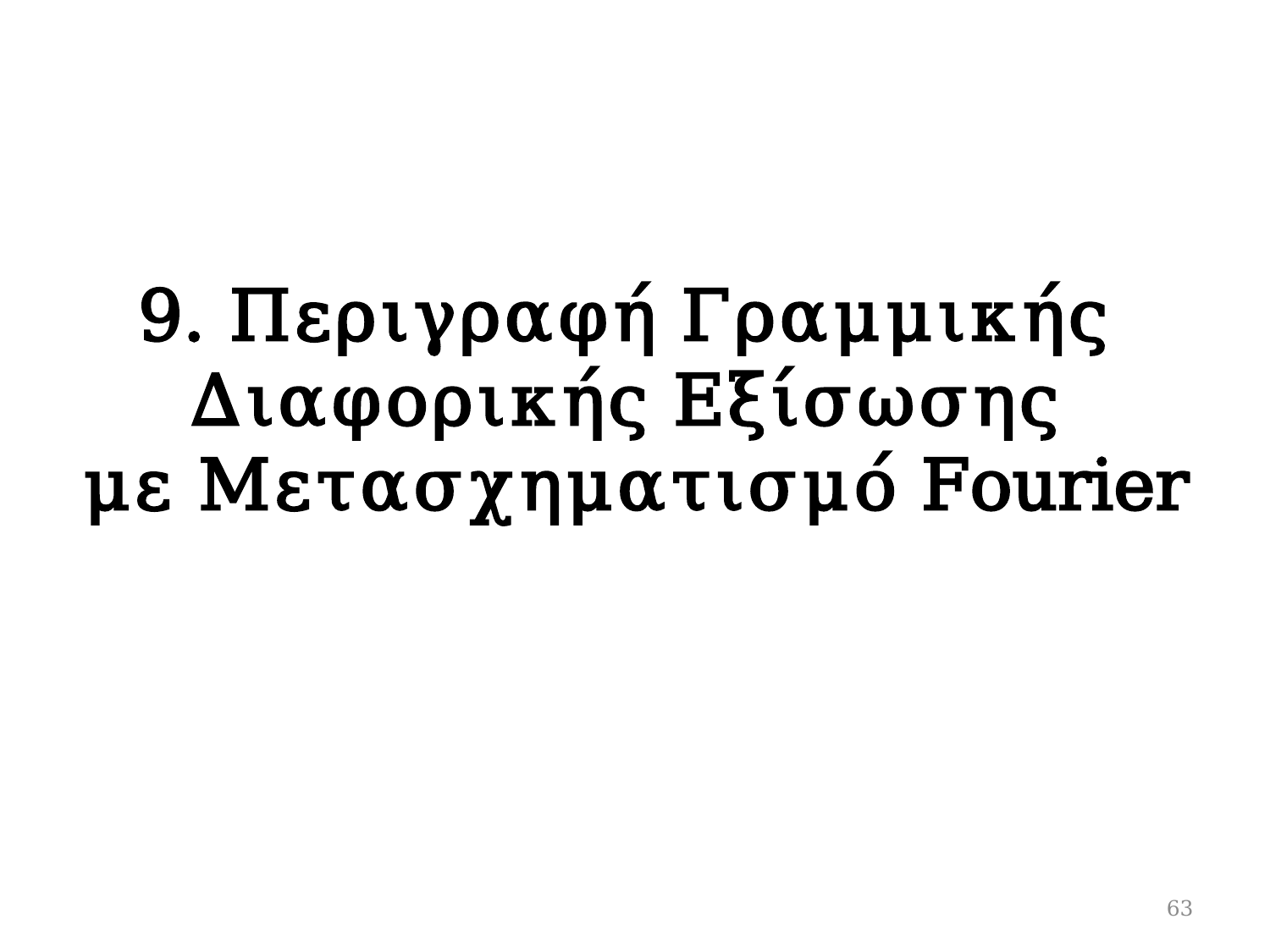

# 9. Περιγραφή Γραμμικής Διαφορικής Εξίσωσης με Μετασχηματισμό Fourier
63